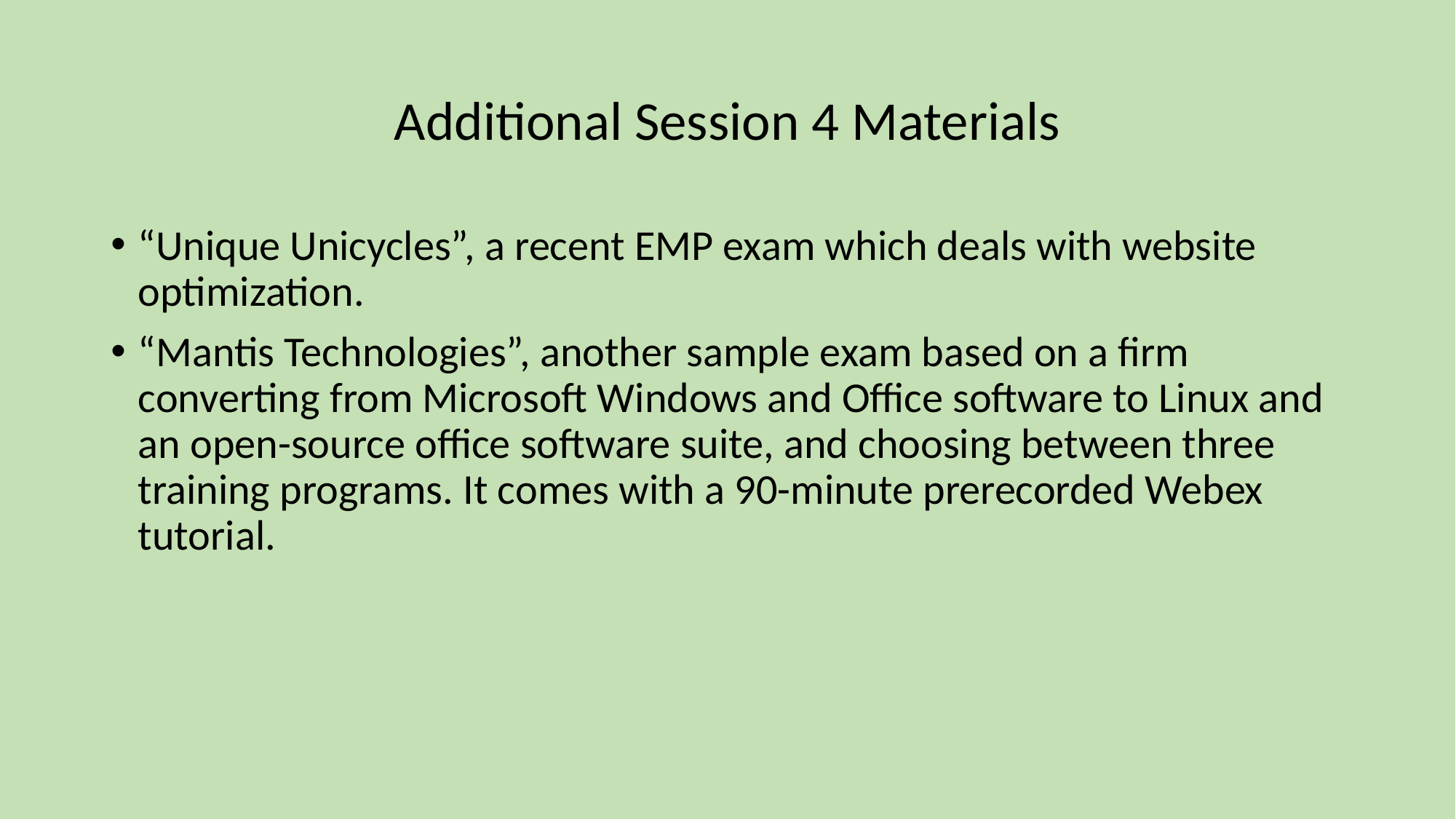

# Additional Session 4 Materials
“Unique Unicycles”, a recent EMP exam which deals with website optimization.
“Mantis Technologies”, another sample exam based on a firm converting from Microsoft Windows and Office software to Linux and an open-source office software suite, and choosing between three training programs. It comes with a 90-minute prerecorded Webex tutorial.